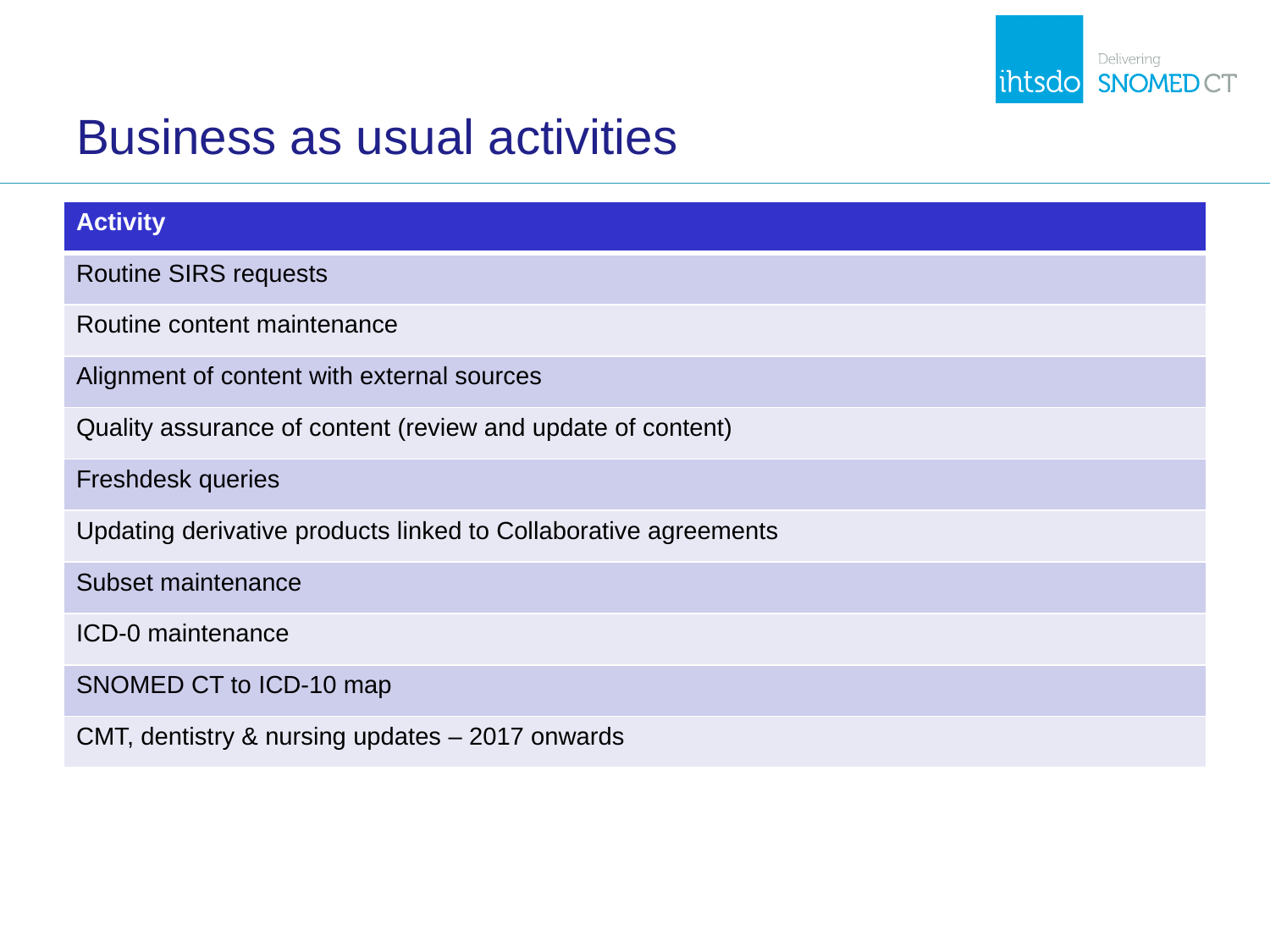

# Business as usual activities
| Activity |
| --- |
| Routine SIRS requests |
| Routine content maintenance |
| Alignment of content with external sources |
| Quality assurance of content (review and update of content) |
| Freshdesk queries |
| Updating derivative products linked to Collaborative agreements |
| Subset maintenance |
| ICD-0 maintenance |
| SNOMED CT to ICD-10 map |
| CMT, dentistry & nursing updates – 2017 onwards |